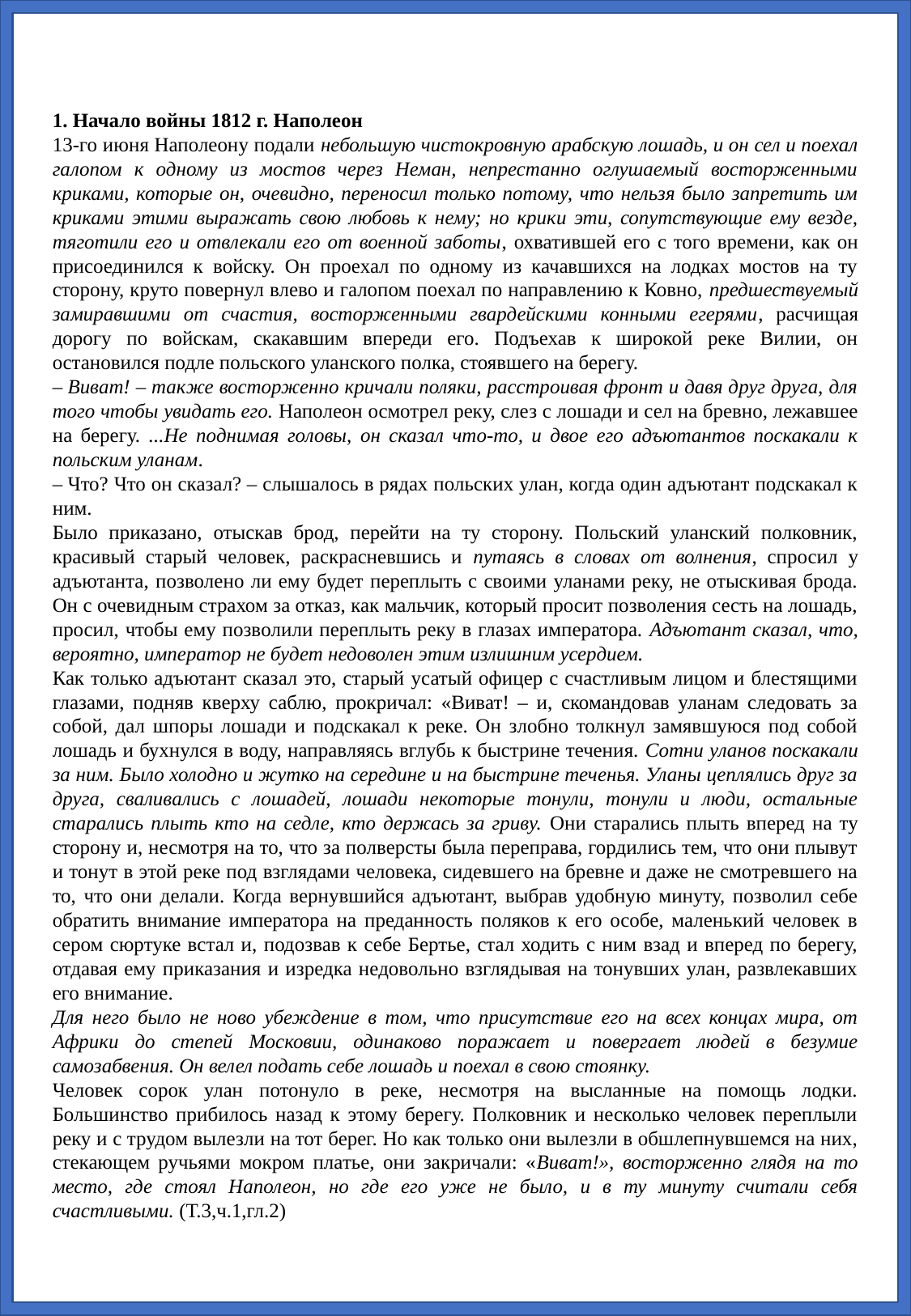

1. Начало войны 1812 г. Наполеон
13-го июня Наполеону подали небольшую чистокровную арабскую лошадь, и он сел и поехал галопом к одному из мостов через Неман, непрестанно оглушаемый восторженными криками, которые он, очевидно, переносил только потому, что нельзя было запретить им криками этими выражать свою любовь к нему; но крики эти, сопутствующие ему везде, тяготили его и отвлекали его от военной заботы, охватившей его с того времени, как он присоединился к войску. Он проехал по одному из качавшихся на лодках мостов на ту сторону, круто повернул влево и галопом поехал по направлению к Ковно, предшествуемый замиравшими от счастия, восторженными гвардейскими конными егерями, расчищая дорогу по войскам, скакавшим впереди его. Подъехав к широкой реке Вилии, он остановился подле польского уланского полка, стоявшего на берегу.
– Виват! – также восторженно кричали поляки, расстроивая фронт и давя друг друга, для того чтобы увидать его. Наполеон осмотрел реку, слез с лошади и сел на бревно, лежавшее на берегу. ...Не поднимая головы, он сказал что-то, и двое его адъютантов поскакали к польским уланам.
– Что? Что он сказал? – слышалось в рядах польских улан, когда один адъютант подскакал к ним.
Было приказано, отыскав брод, перейти на ту сторону. Польский уланский полковник, красивый старый человек, раскрасневшись и путаясь в словах от волнения, спросил у адъютанта, позволено ли ему будет переплыть с своими уланами реку, не отыскивая брода. Он с очевидным страхом за отказ, как мальчик, который просит позволения сесть на лошадь, просил, чтобы ему позволили переплыть реку в глазах императора. Адъютант сказал, что, вероятно, император не будет недоволен этим излишним усердием.
Как только адъютант сказал это, старый усатый офицер с счастливым лицом и блестящими глазами, подняв кверху саблю, прокричал: «Виват! – и, скомандовав уланам следовать за собой, дал шпоры лошади и подскакал к реке. Он злобно толкнул замявшуюся под собой лошадь и бухнулся в воду, направляясь вглубь к быстрине течения. Сотни уланов поскакали за ним. Было холодно и жутко на середине и на быстрине теченья. Уланы цеплялись друг за друга, сваливались с лошадей, лошади некоторые тонули, тонули и люди, остальные старались плыть кто на седле, кто держась за гриву. Они старались плыть вперед на ту сторону и, несмотря на то, что за полверсты была переправа, гордились тем, что они плывут и тонут в этой реке под взглядами человека, сидевшего на бревне и даже не смотревшего на то, что они делали. Когда вернувшийся адъютант, выбрав удобную минуту, позволил себе обратить внимание императора на преданность поляков к его особе, маленький человек в сером сюртуке встал и, подозвав к себе Бертье, стал ходить с ним взад и вперед по берегу, отдавая ему приказания и изредка недовольно взглядывая на тонувших улан, развлекавших его внимание.
Для него было не ново убеждение в том, что присутствие его на всех концах мира, от Африки до степей Московии, одинаково поражает и повергает людей в безумие самозабвения. Он велел подать себе лошадь и поехал в свою стоянку.
Человек сорок улан потонуло в реке, несмотря на высланные на помощь лодки. Большинство прибилось назад к этому берегу. Полковник и несколько человек переплыли реку и с трудом вылезли на тот берег. Но как только они вылезли в обшлепнувшемся на них, стекающем ручьями мокром платье, они закричали: «Виват!», восторженно глядя на то место, где стоял Наполеон, но где его уже не было, и в ту минуту считали себя счастливыми. (Т.3,ч.1,гл.2)